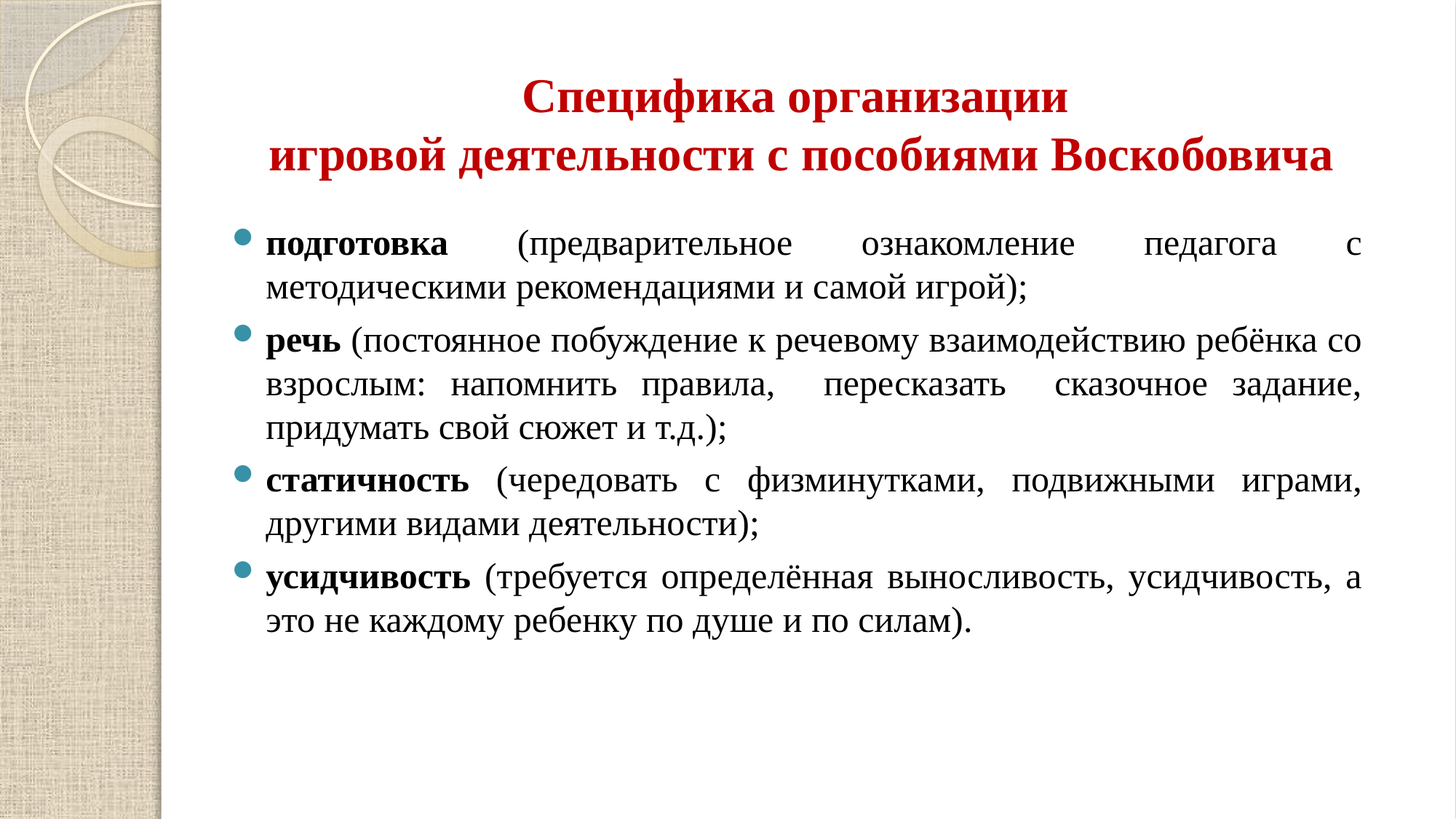

# Специфика организации игровой деятельности с пособиями Воскобовича
подготовка (предварительное ознакомление педагога с методическими рекомендациями и самой игрой);
речь (постоянное побуждение к речевому взаимодействию ребёнка со взрослым: напомнить правила,  пересказать  сказочное задание, придумать свой сюжет и т.д.);
статичность (чередовать с физминутками, подвижными играми, другими видами деятельности);
усидчивость (требуется определённая выносливость, усидчивость, а это не каждому ребенку по душе и по силам).